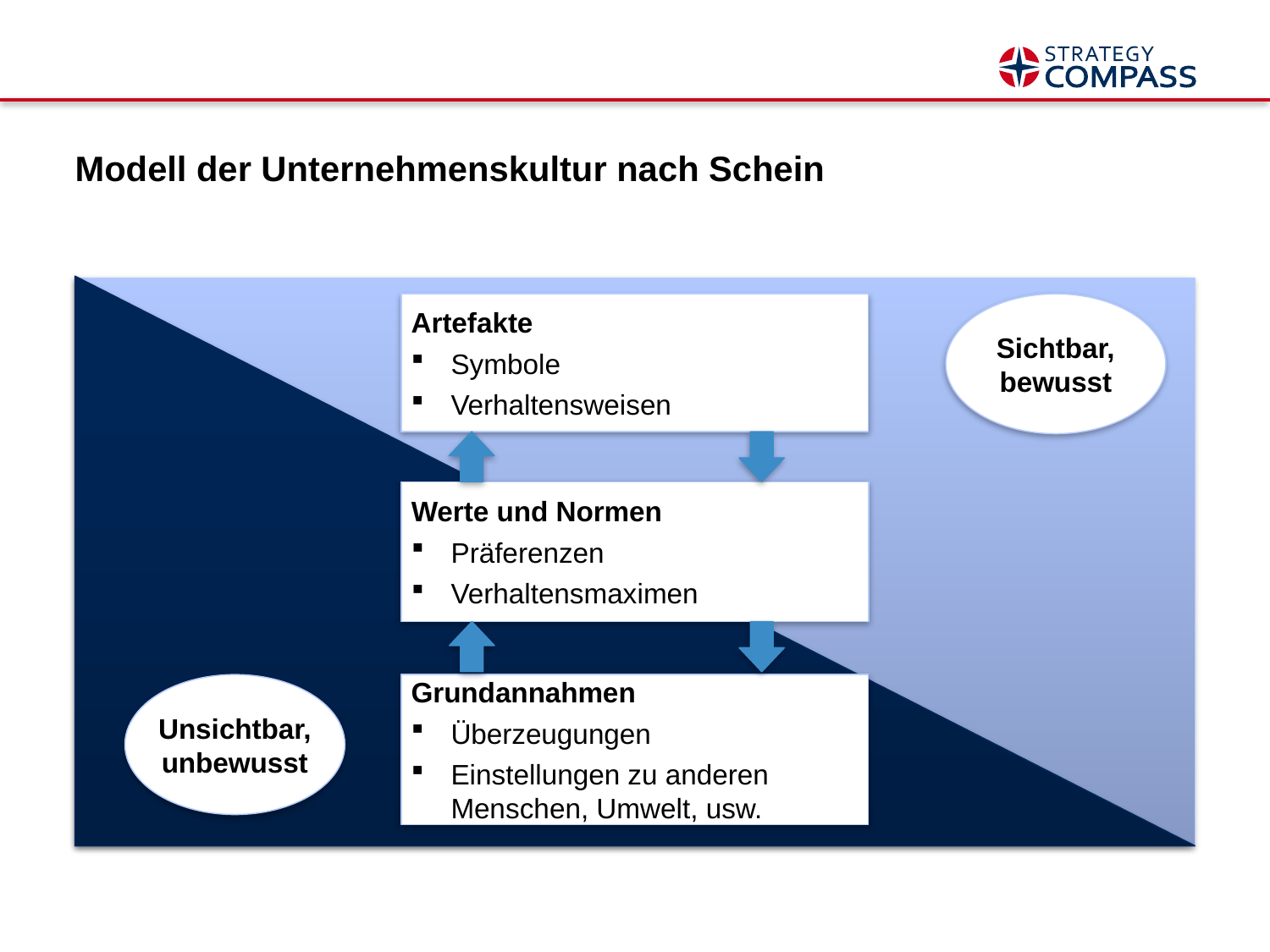

# Modell der Unternehmenskultur nach Schein

Sichtbar, bewusst
Artefakte
Symbole
Verhaltensweisen

Werte und Normen
Präferenzen
Verhaltensmaximen

Unsichtbar, unbewusst
Grundannahmen
Überzeugungen
Einstellungen zu anderen Menschen, Umwelt, usw.